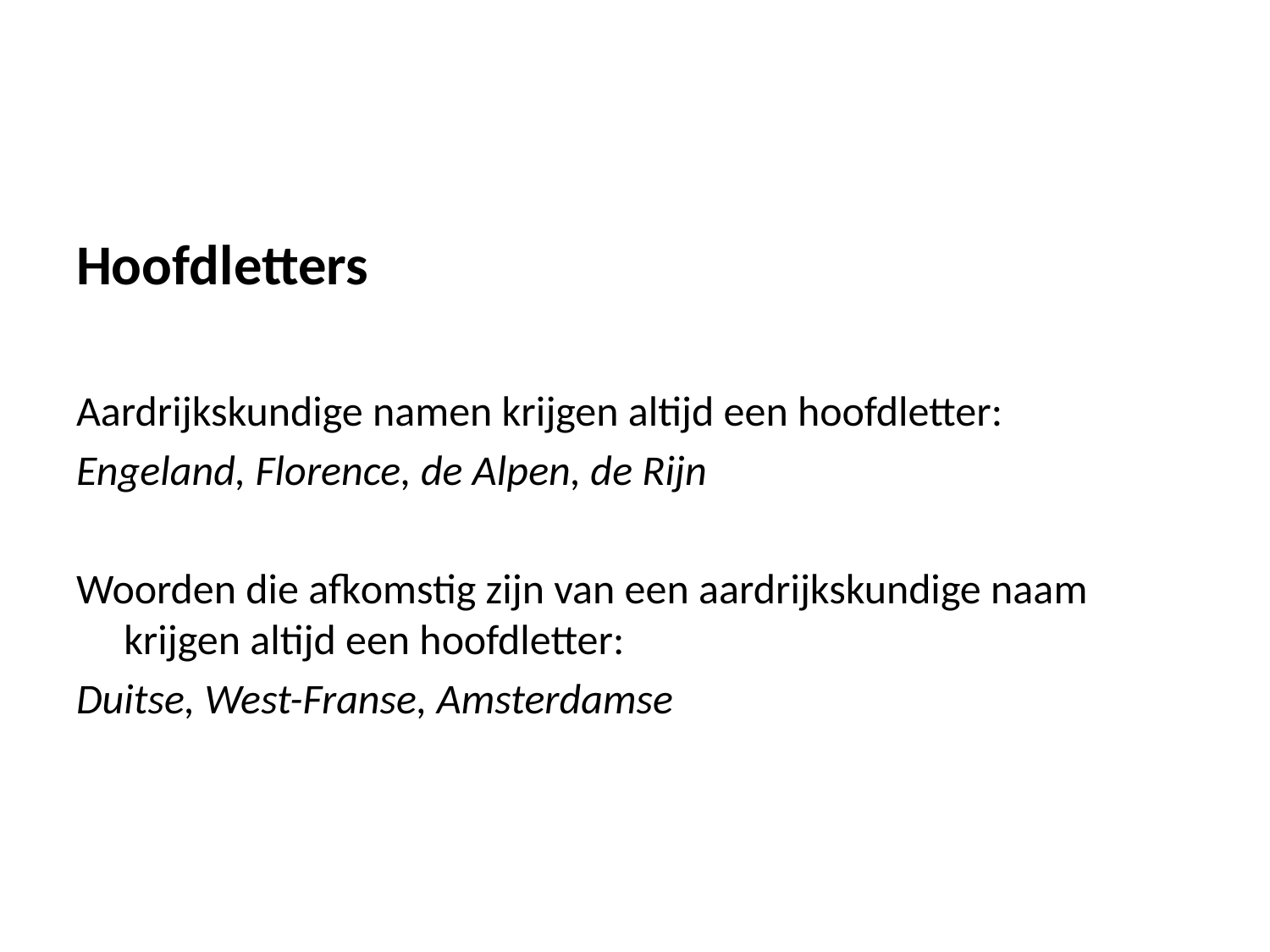

#
Hoofdletters

Aardrijkskundige namen krijgen altijd een hoofdletter:
Engeland, Florence, de Alpen, de Rijn

Woorden die afkomstig zijn van een aardrijkskundige naam krijgen altijd een hoofdletter:
Duitse, West-Franse, Amsterdamse